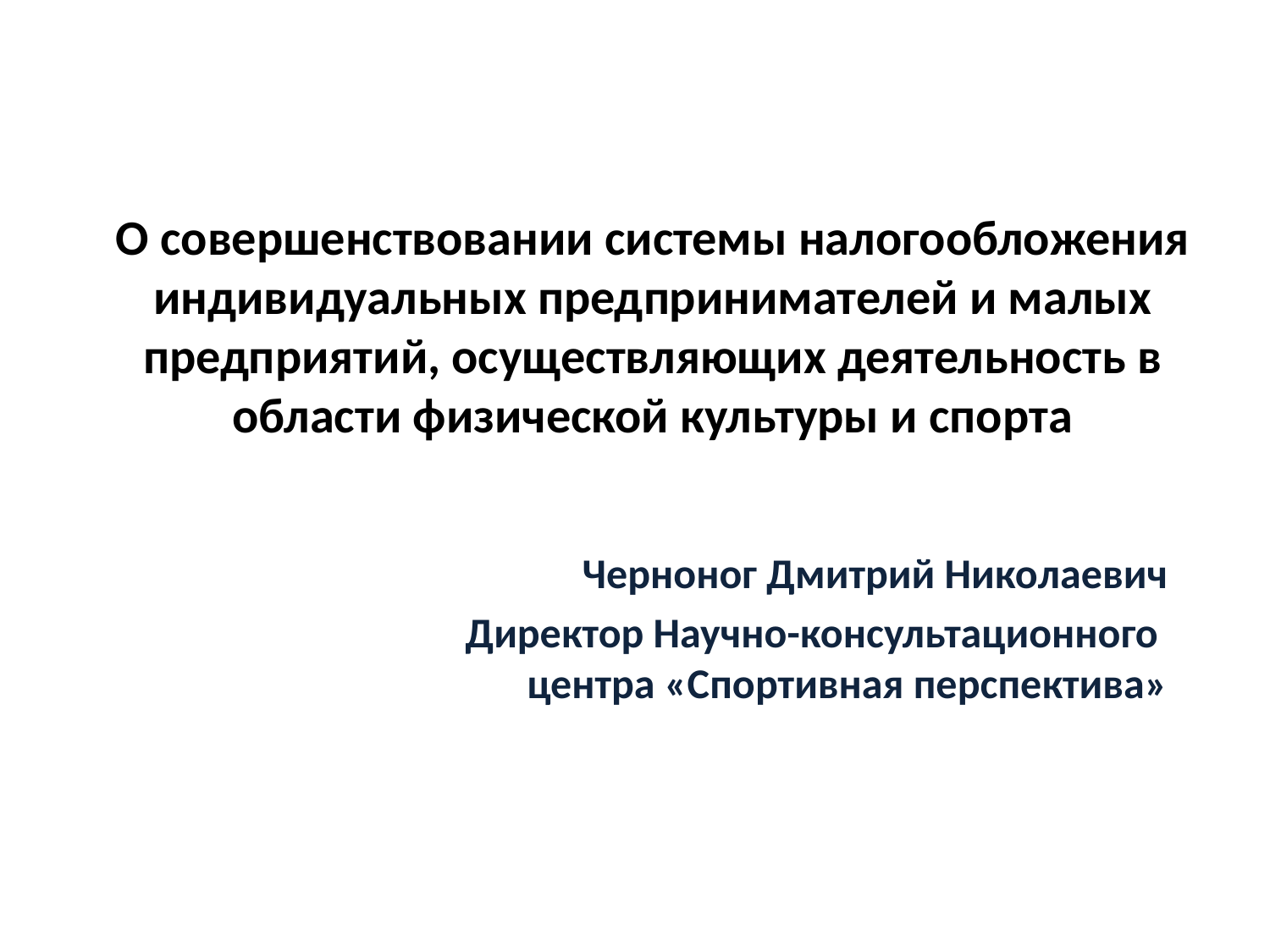

# О совершенствовании системы налогообложения индивидуальных предпринимателей и малых предприятий, осуществляющих деятельность в области физической культуры и спорта
Черноног Дмитрий Николаевич
Директор Научно-консультационного
центра «Спортивная перспектива»